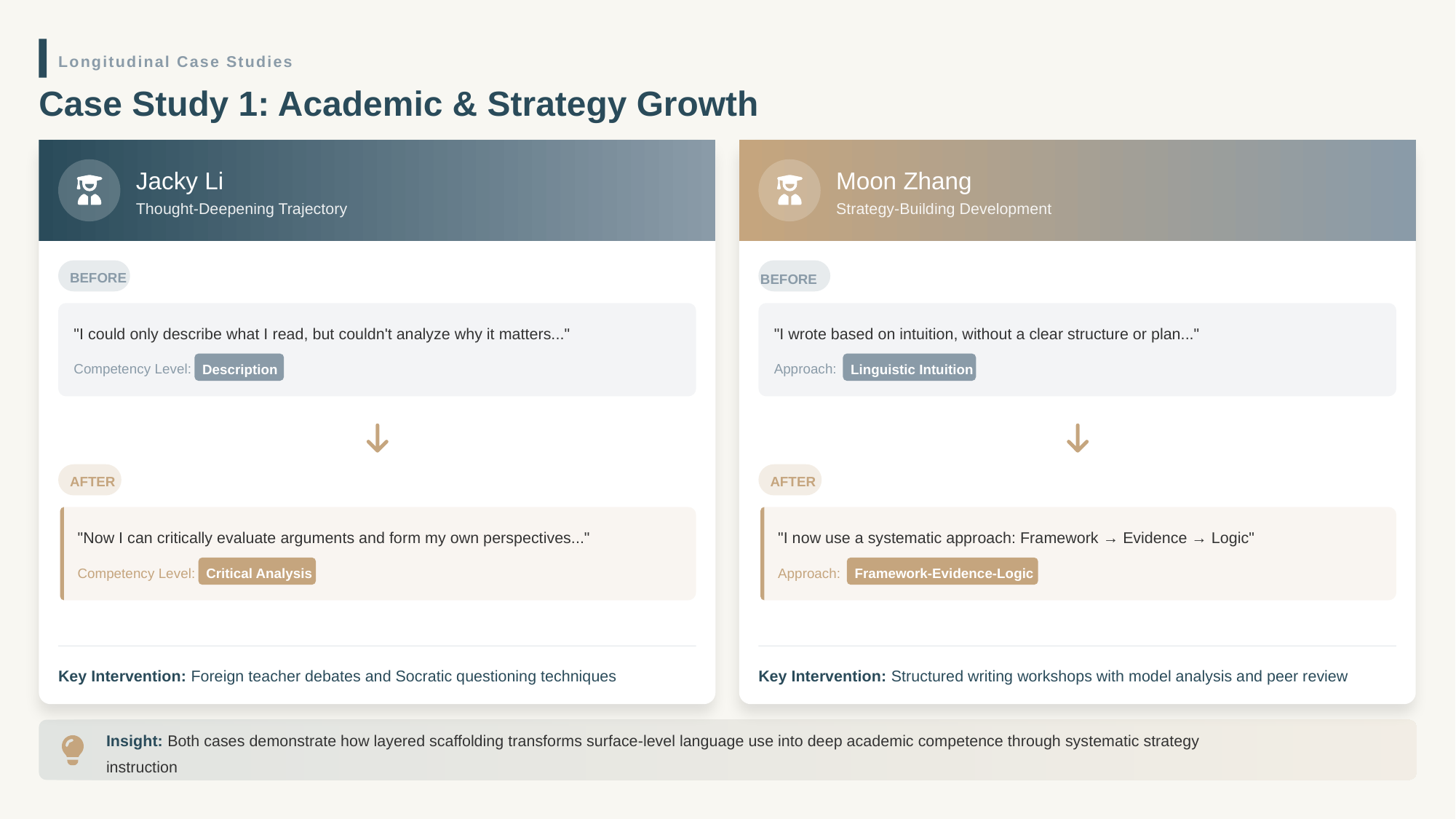

Longitudinal Case Studies
Case Study 1: Academic & Strategy Growth

Jacky Li
Moon Zhang

Thought-Deepening Trajectory
Strategy-Building Development

BEFORE
BEFORE

"I could only describe what I read, but couldn't analyze why it matters..."
"I wrote based on intuition, without a clear structure or plan..."

Description

Linguistic Intuition
Competency Level:
Approach:

AFTER
AFTER

"Now I can critically evaluate arguments and form my own perspectives..."
"I now use a systematic approach: Framework → Evidence → Logic"

Critical Analysis

Framework-Evidence-Logic
Competency Level:
Approach:

Key Intervention: Foreign teacher debates and Socratic questioning techniques
Key Intervention: Structured writing workshops with model analysis and peer review

Insight: Both cases demonstrate how layered scaffolding transforms surface-level language use into deep academic competence through systematic strategy instruction